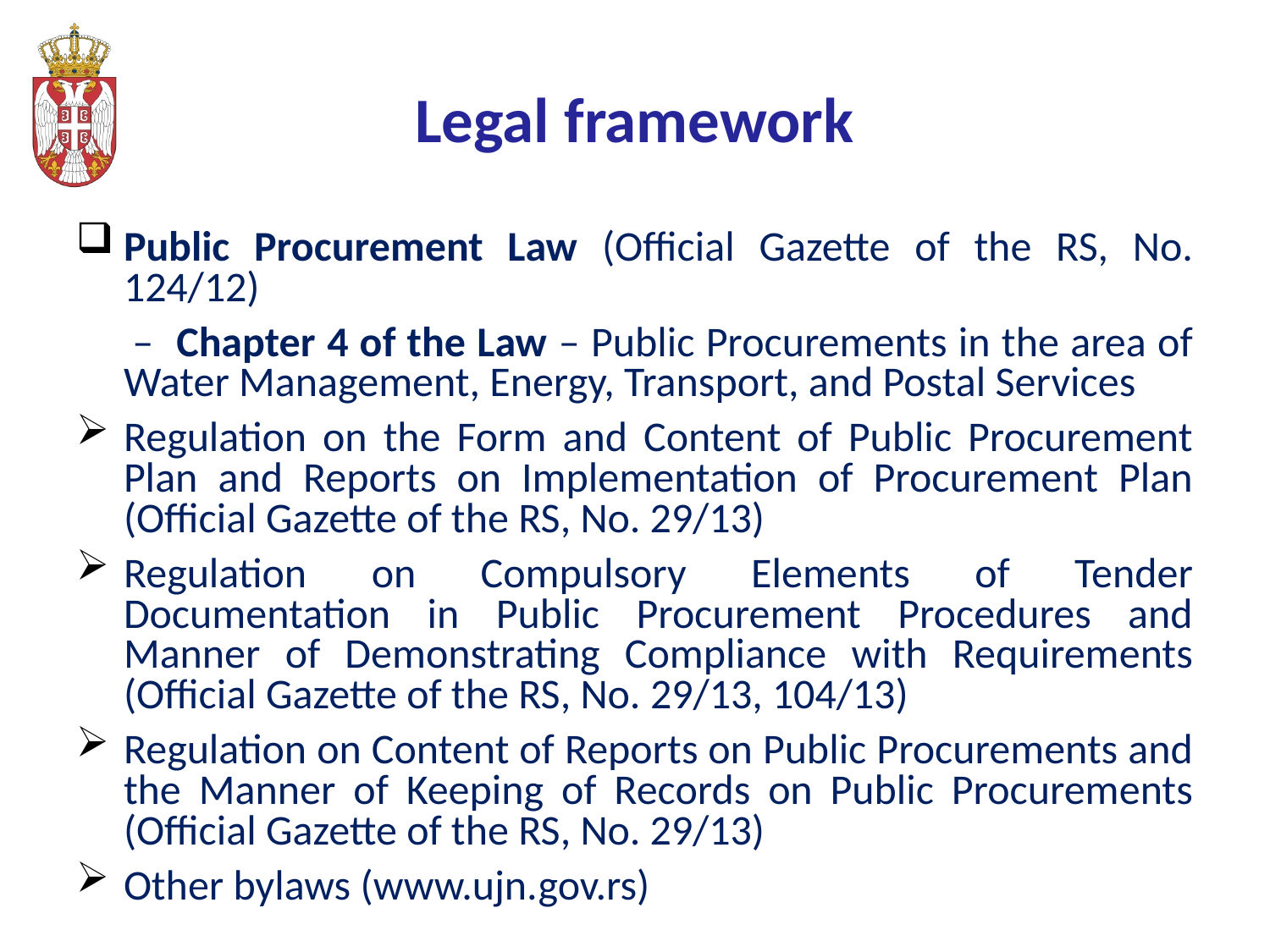

# Legal framework
Public Procurement Law (Official Gazette of the RS, No. 124/12)
     –  Chapter 4 of the Law – Public Procurements in the area of Water Management, Energy, Transport, and Postal Services
Regulation on the Form and Content of Public Procurement Plan and Reports on Implementation of Procurement Plan (Official Gazette of the RS, No. 29/13)
Regulation on Compulsory Elements of Tender Documentation in Public Procurement Procedures and Manner of Demonstrating Compliance with Requirements (Official Gazette of the RS, No. 29/13, 104/13)
Regulation on Content of Reports on Public Procurements and the Manner of Keeping of Records on Public Procurements (Official Gazette of the RS, No. 29/13)
Other bylaws (www.ujn.gov.rs)